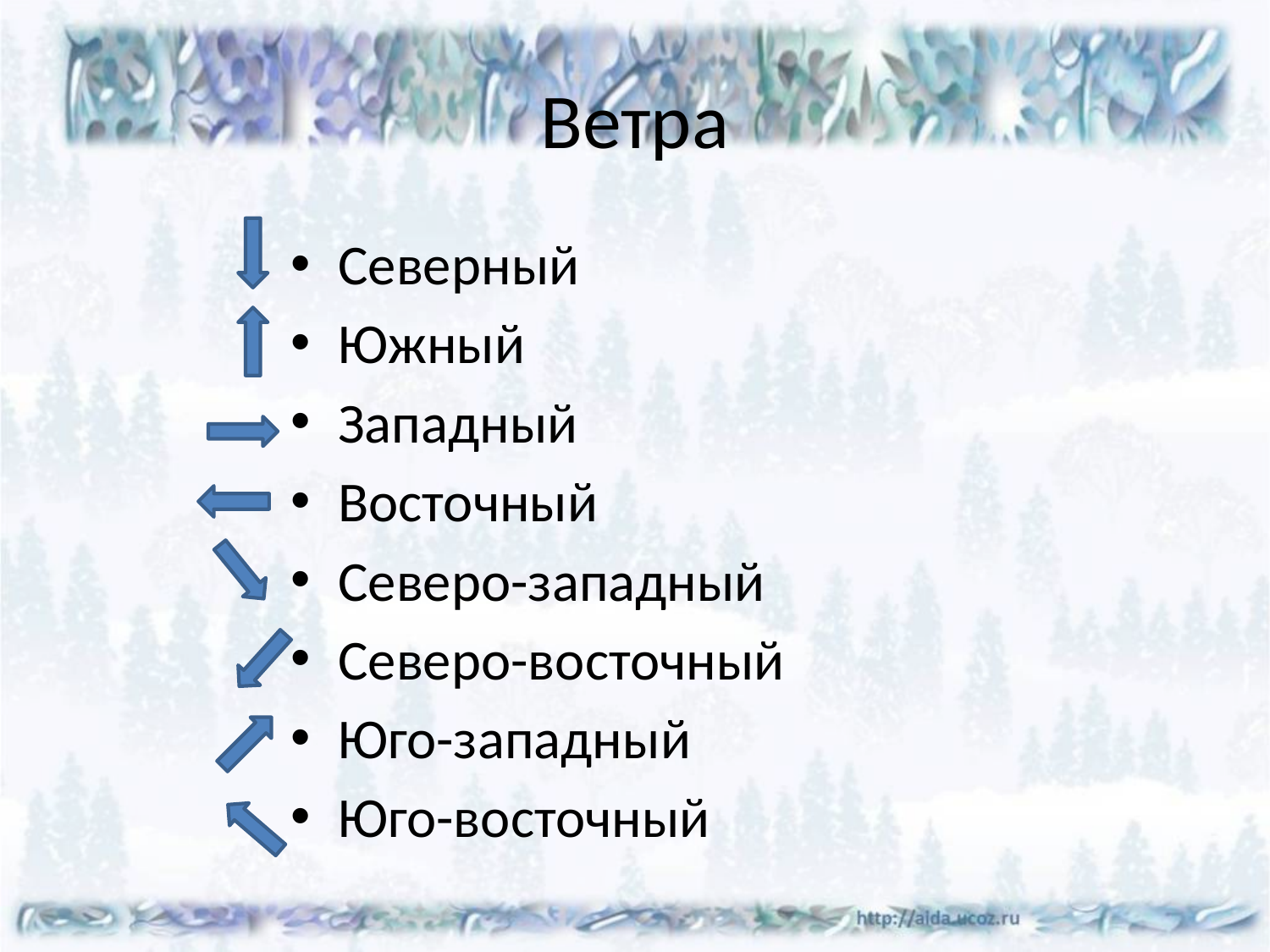

# Ветра

Северный
Южный
Западный
Восточный
Северо-западный
Северо-восточный
Юго-западный
Юго-восточный